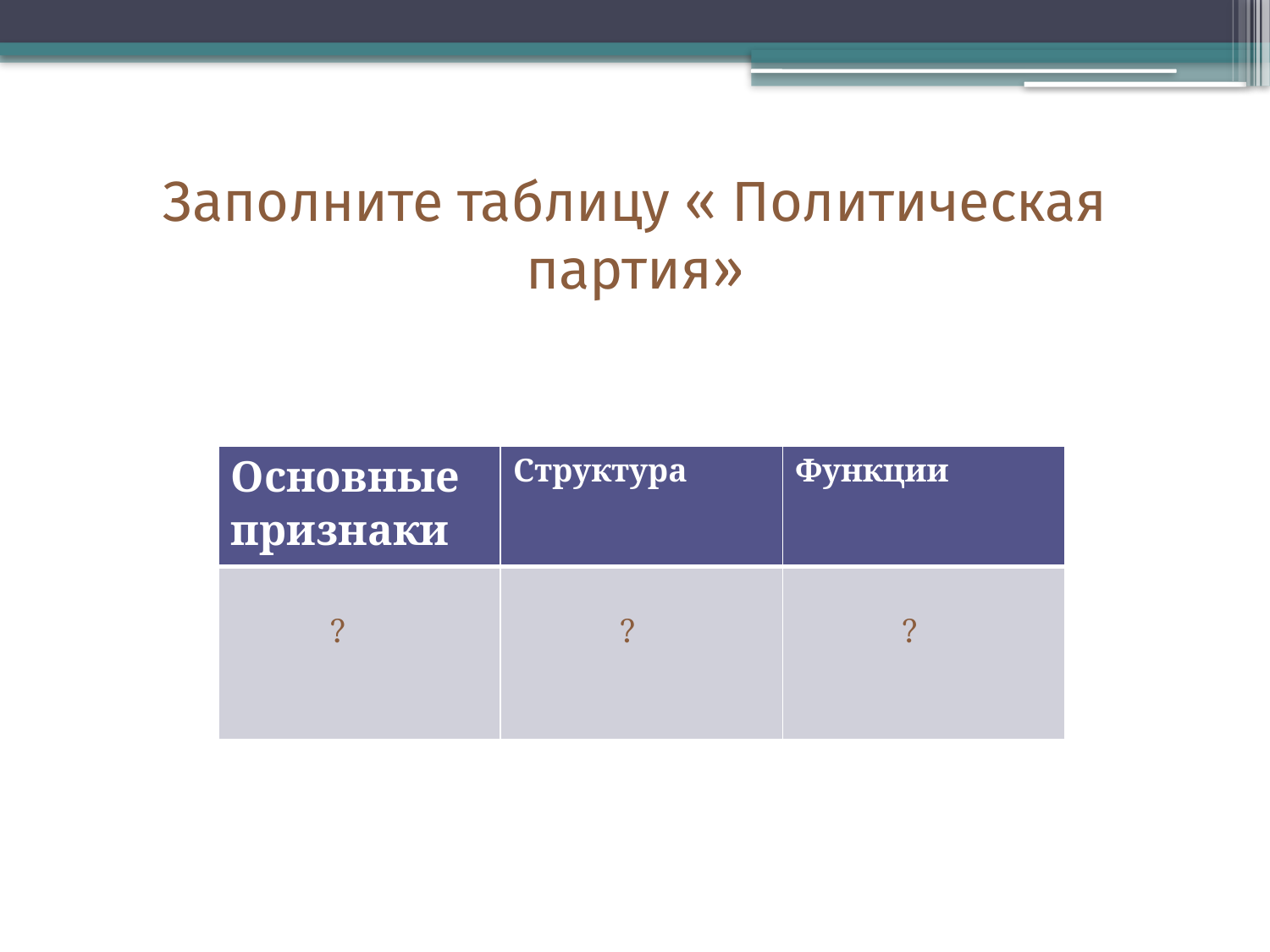

# Заполните таблицу « Политическая партия»

| Основные признаки | Структура | Функции |
| --- | --- | --- |
| ? | ? | ? |